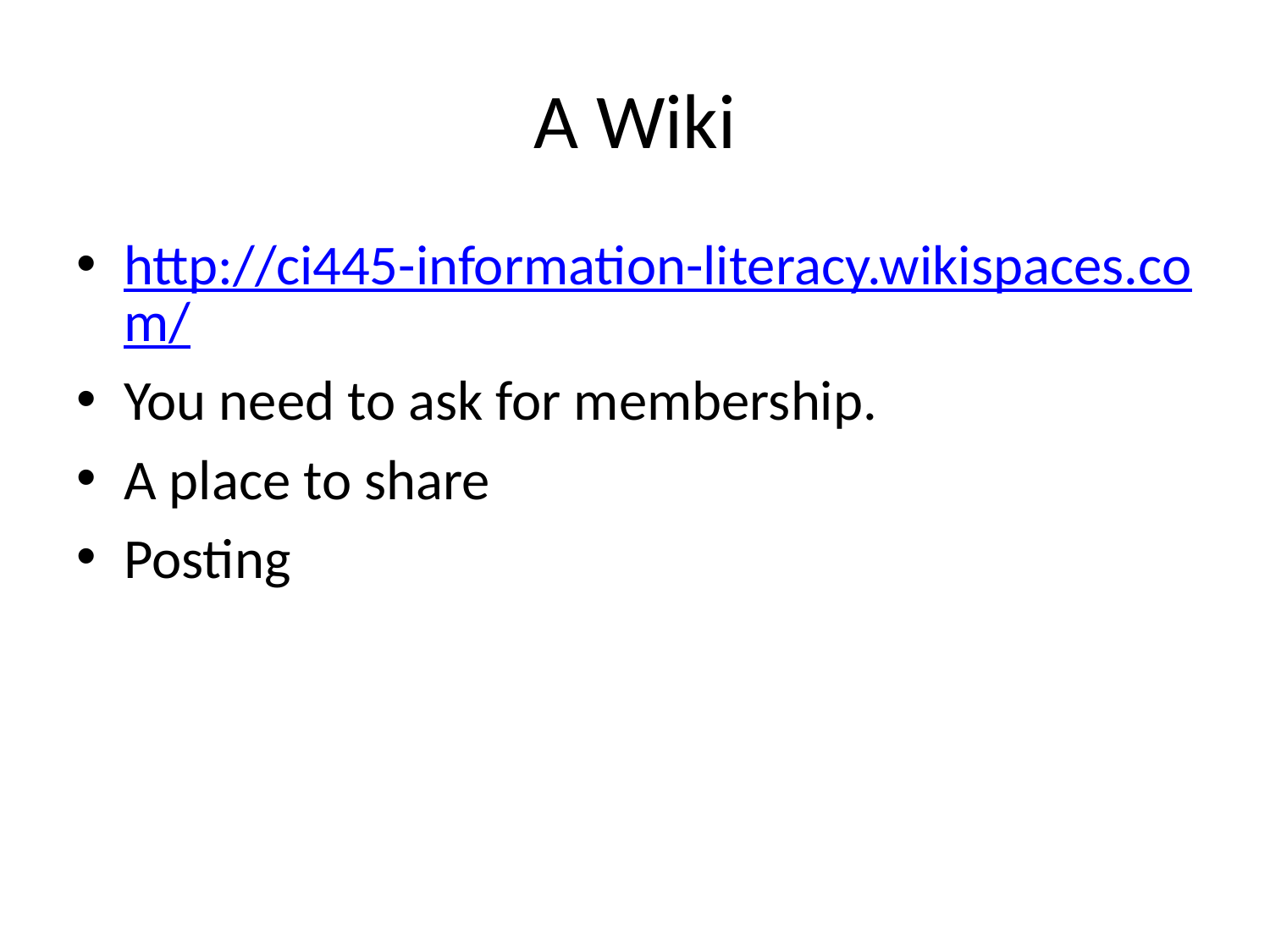

# A Wiki
http://ci445-information-literacy.wikispaces.com/
You need to ask for membership.
A place to share
Posting